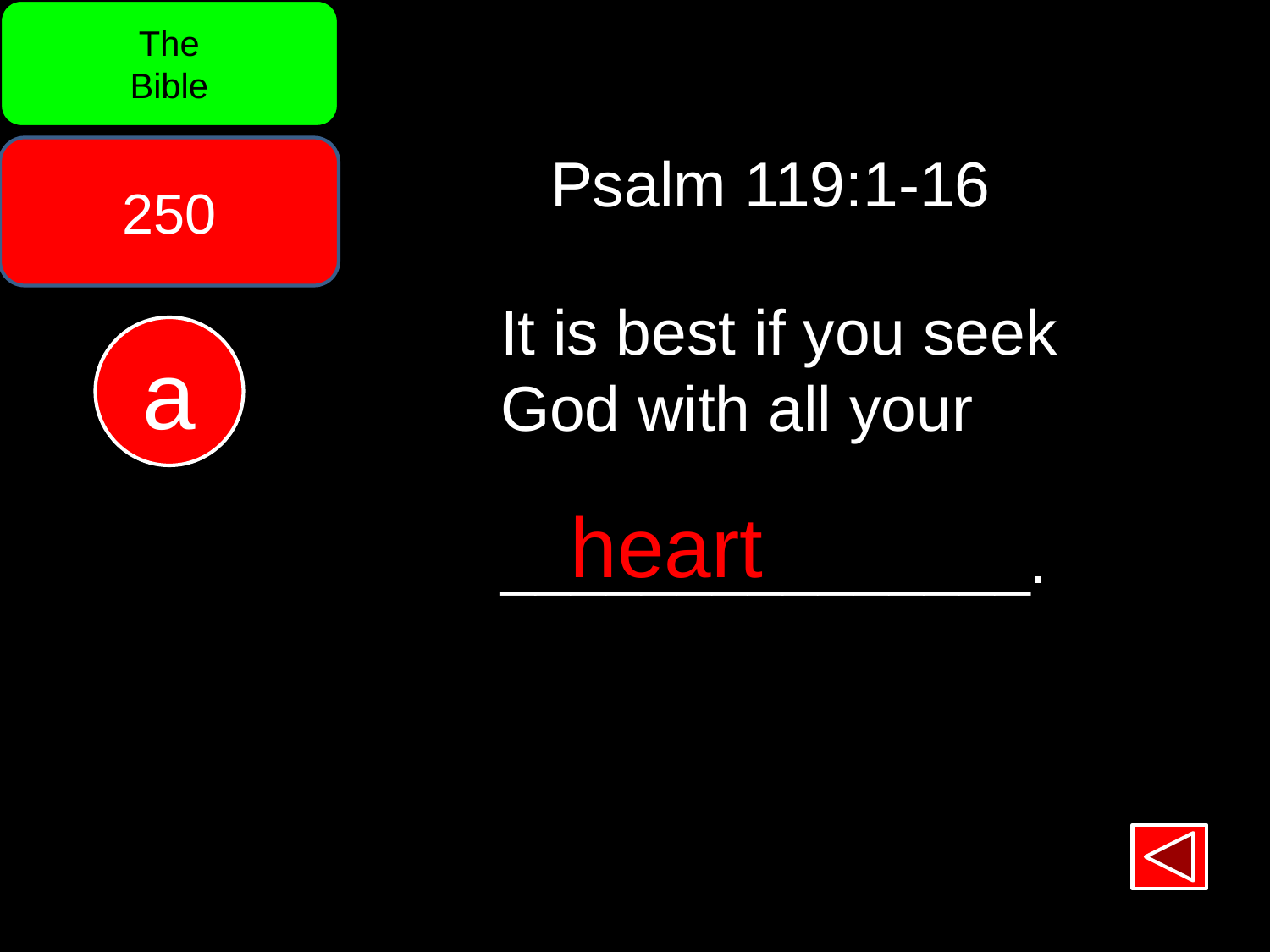

The
Bible
250
Psalm 119:1-16
It is best if you seek
God with all your

_______________.
a
heart